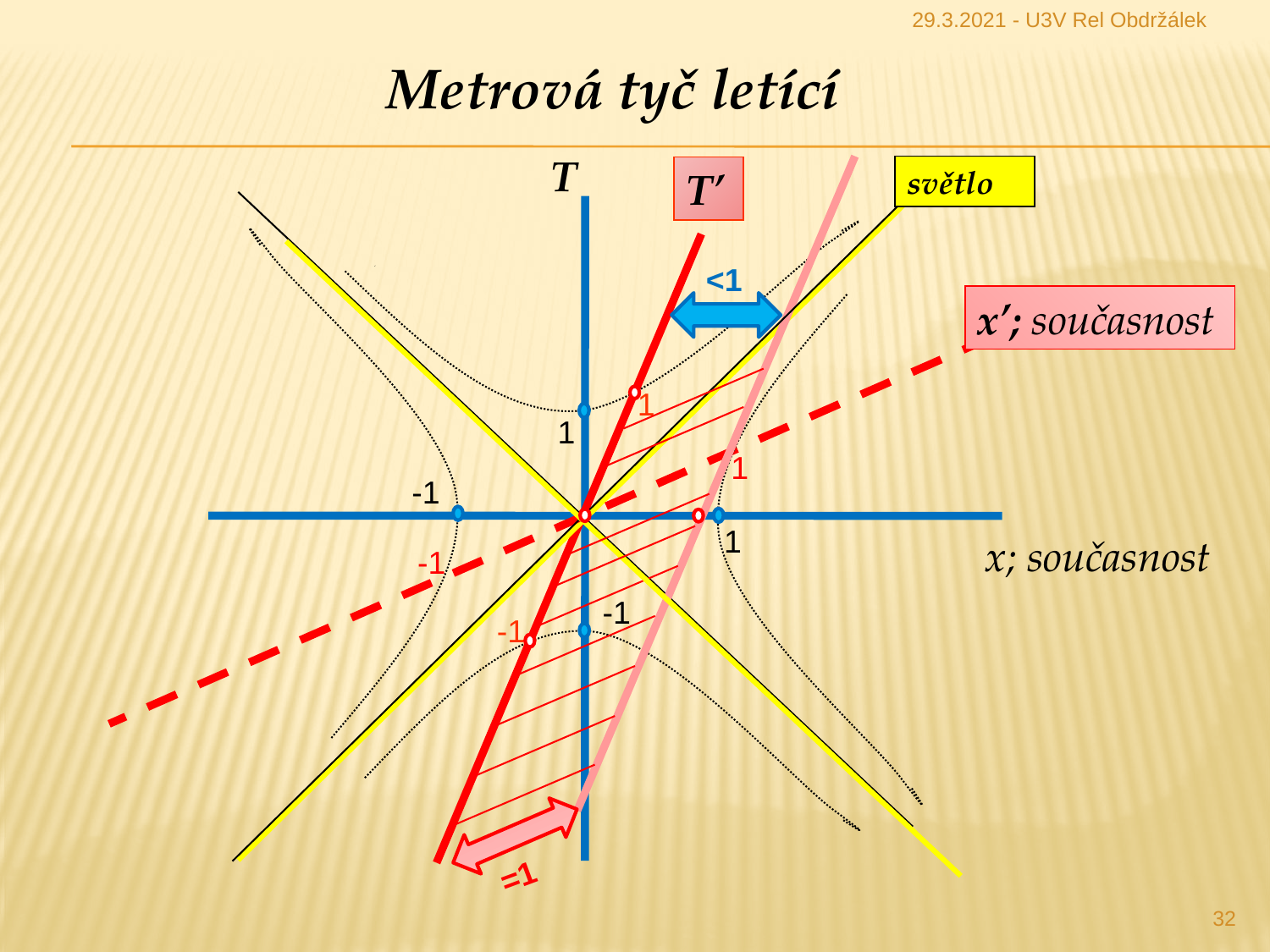

29.3.2021 - U3V Rel Obdržálek

Metrová tyč letící
T
světlo
T’

<1

x’; současnost

1

1
1

-1

1
x; současnost
-1
-1
-1

=1
32